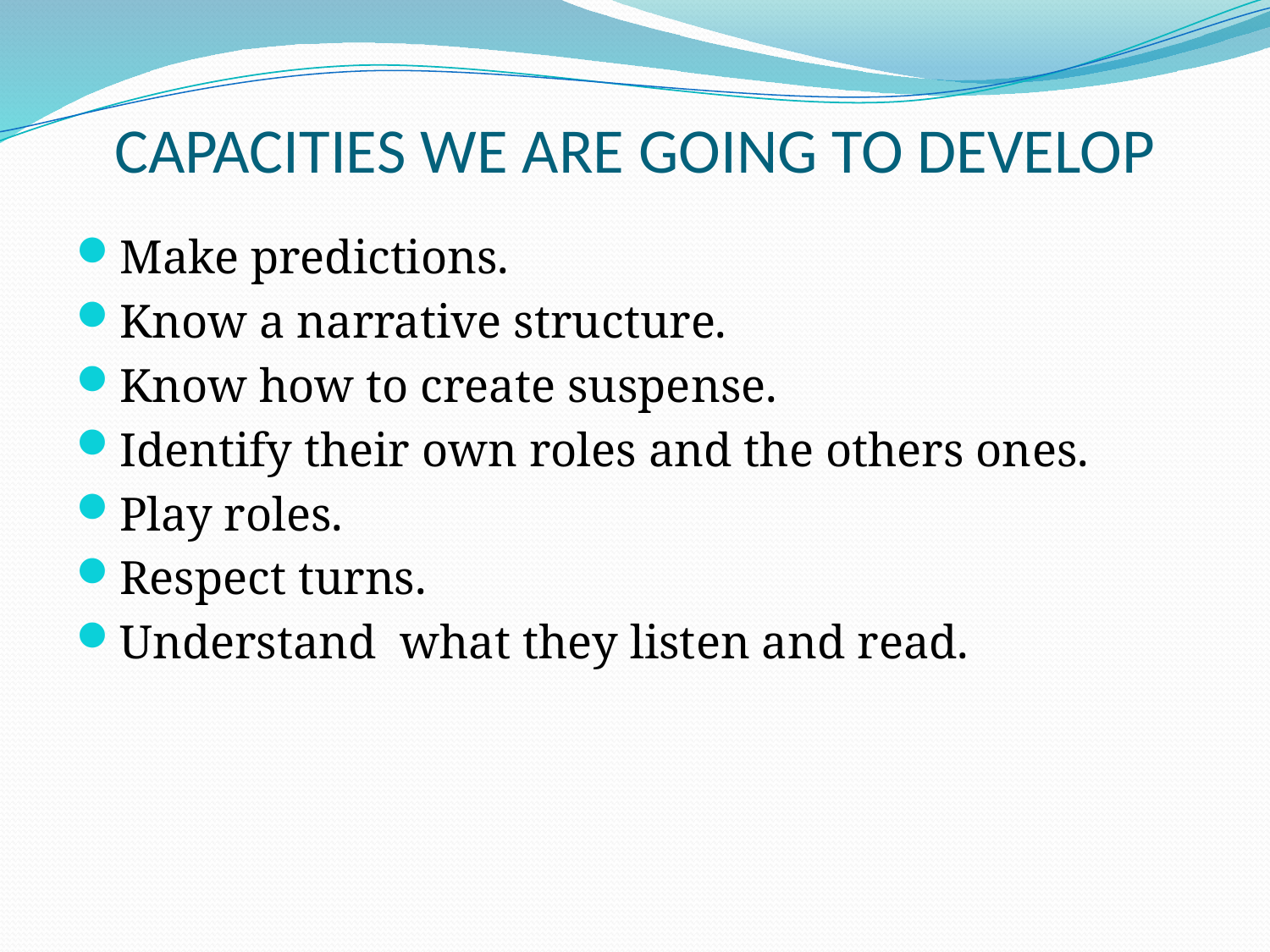

# CAPACITIES WE ARE GOING TO DEVELOP
Make predictions.
Know a narrative structure.
Know how to create suspense.
Identify their own roles and the others ones.
Play roles.
Respect turns.
Understand  what they listen and read.